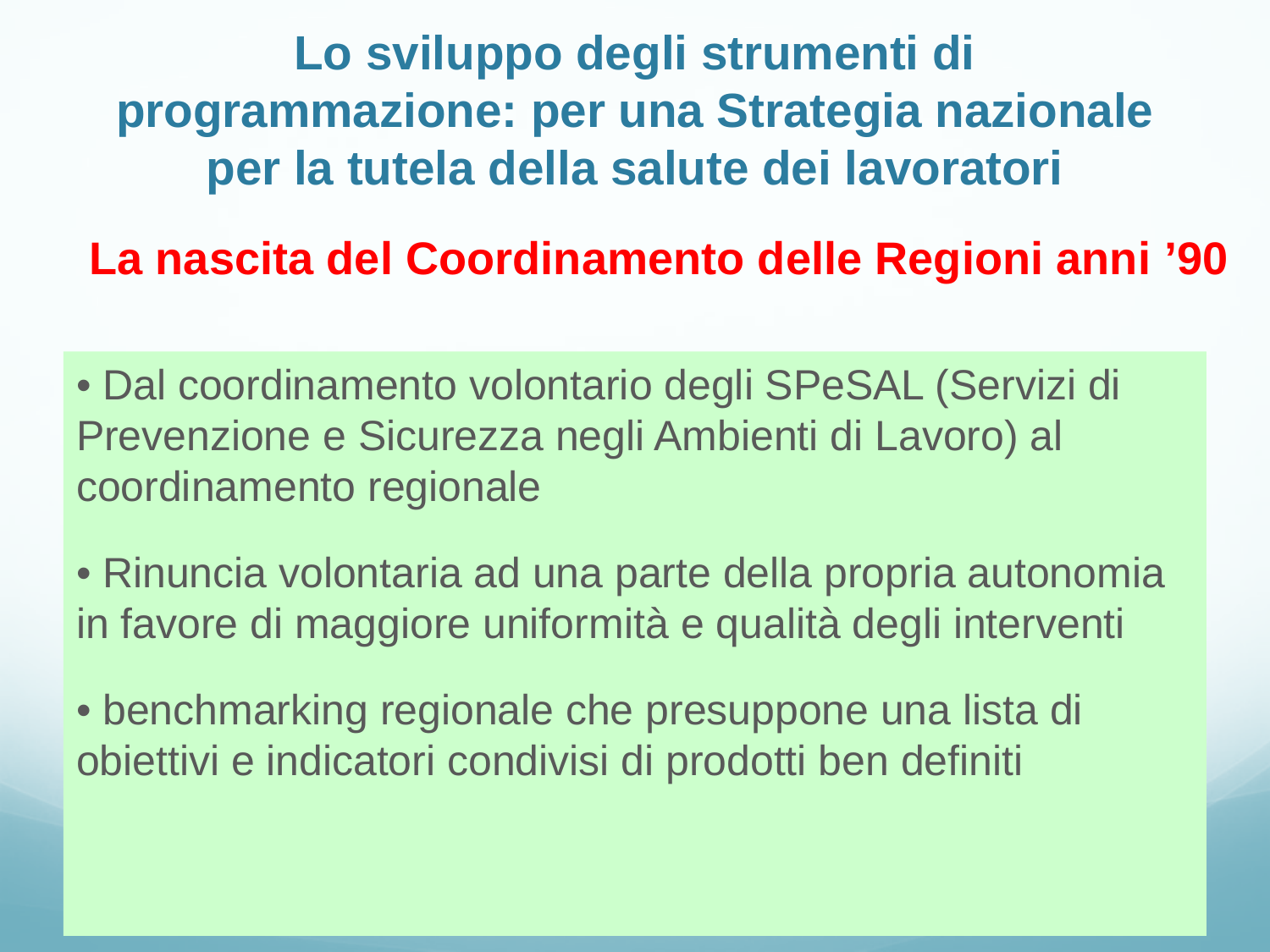

# Lo sviluppo degli strumenti di programmazione: per una Strategia nazionale per la tutela della salute dei lavoratori
La nascita del Coordinamento delle Regioni anni ’90

• Dal coordinamento volontario degli SPeSAL (Servizi di Prevenzione e Sicurezza negli Ambienti di Lavoro) al coordinamento regionale
• Rinuncia volontaria ad una parte della propria autonomia in favore di maggiore uniformità e qualità degli interventi
• benchmarking regionale che presuppone una lista di obiettivi e indicatori condivisi di prodotti ben definiti